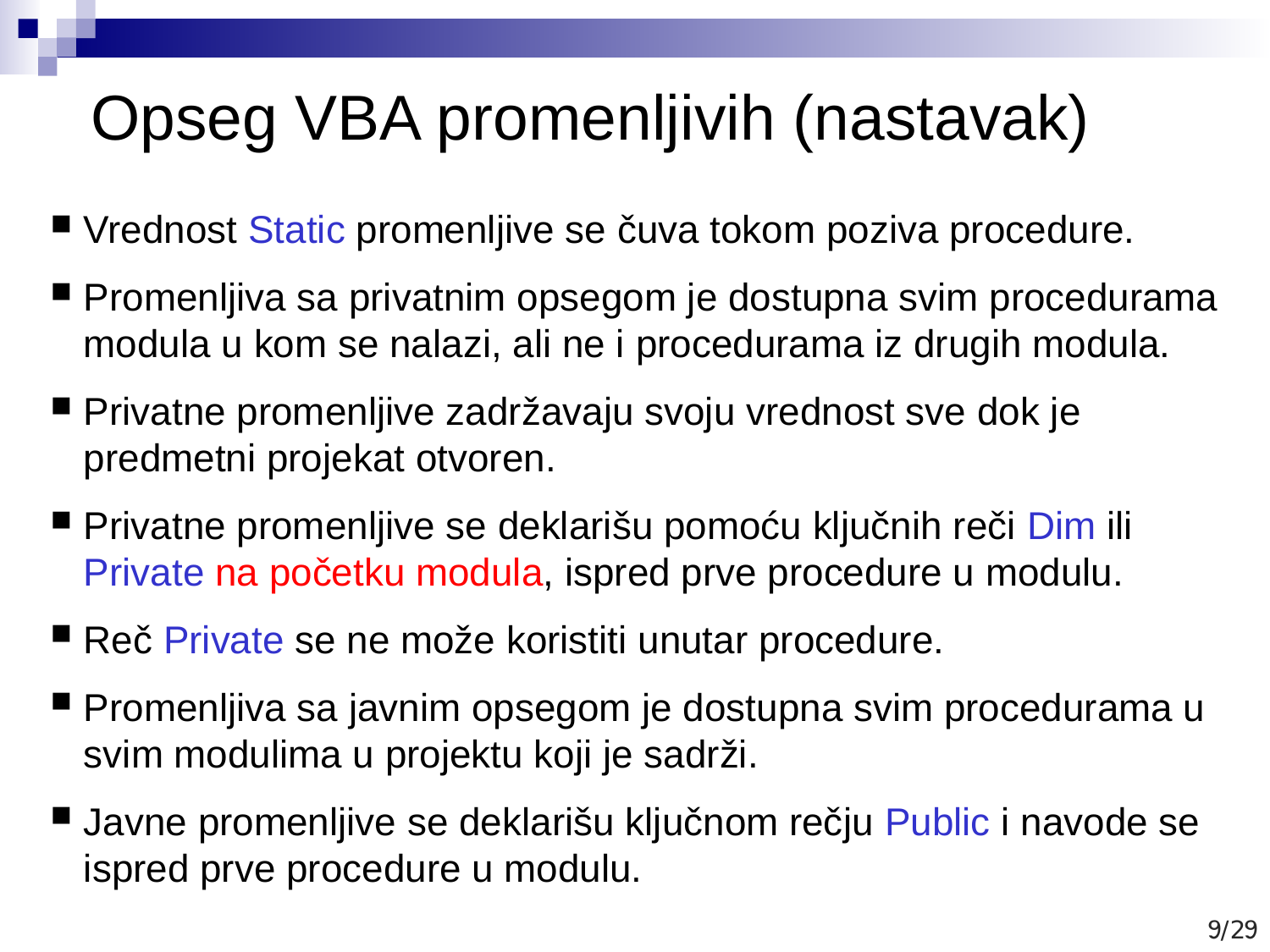

# Opseg VBA promenljivih (nastavak)
Vrednost Static promenljive se čuva tokom poziva procedure.
Promenljiva sa privatnim opsegom je dostupna svim procedurama modula u kom se nalazi, ali ne i procedurama iz drugih modula.
Privatne promenljive zadržavaju svoju vrednost sve dok je predmetni projekat otvoren.
Privatne promenljive se deklarišu pomoću ključnih reči Dim ili Private na početku modula, ispred prve procedure u modulu.
Reč Private se ne može koristiti unutar procedure.
Promenljiva sa javnim opsegom je dostupna svim procedurama u svim modulima u projektu koji je sadrži.
Javne promenljive se deklarišu ključnom rečju Public i navode se ispred prve procedure u modulu.
9/29